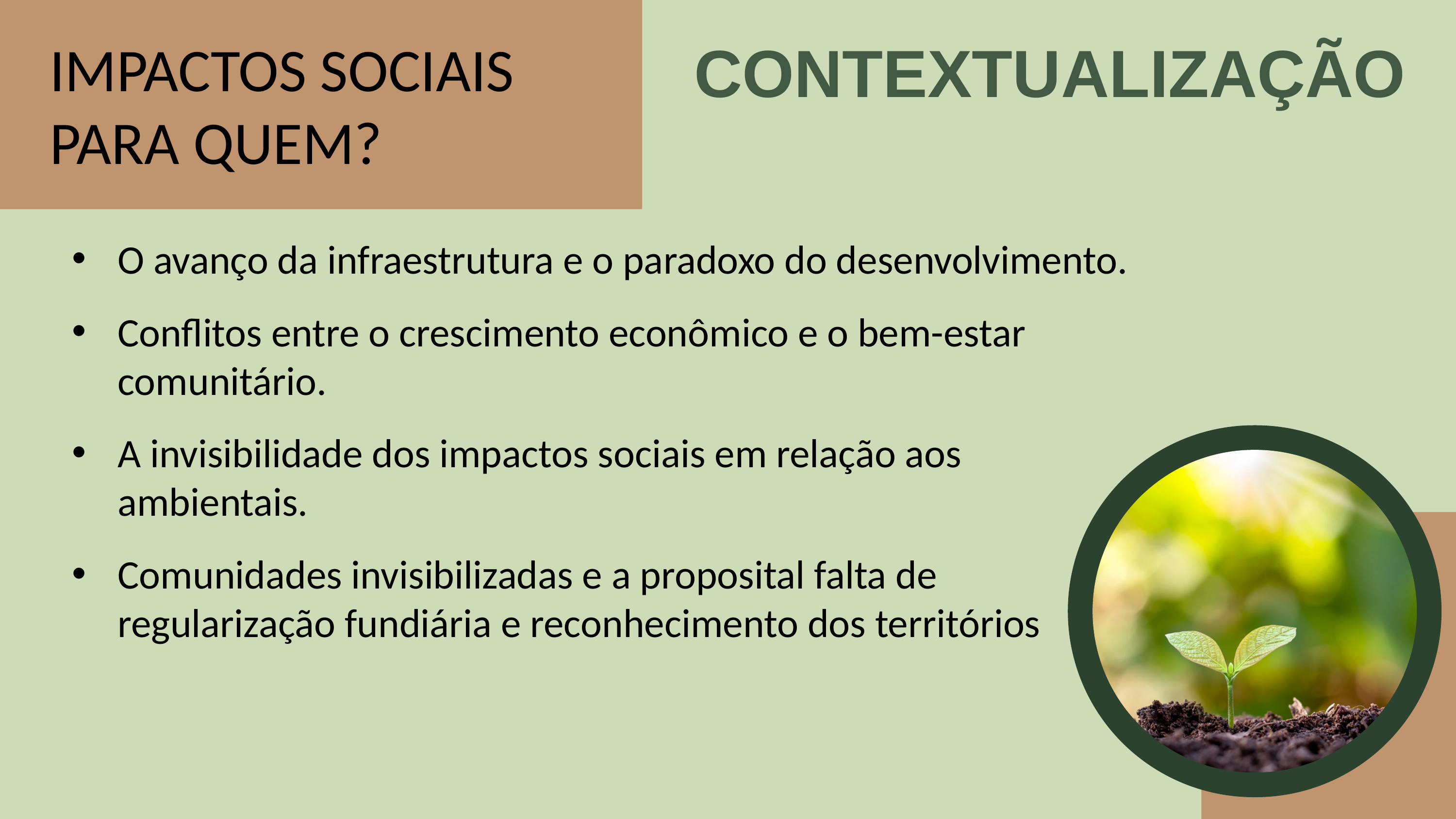

CONTEXTUALIZAÇÃO

IMPACTOS SOCIAIS PARA QUEM?
O avanço da infraestrutura e o paradoxo do desenvolvimento.
Conflitos entre o crescimento econômico e o bem-estar comunitário.
A invisibilidade dos impactos sociais em relação aos ambientais.
Comunidades invisibilizadas e a proposital falta de regularização fundiária e reconhecimento dos territórios